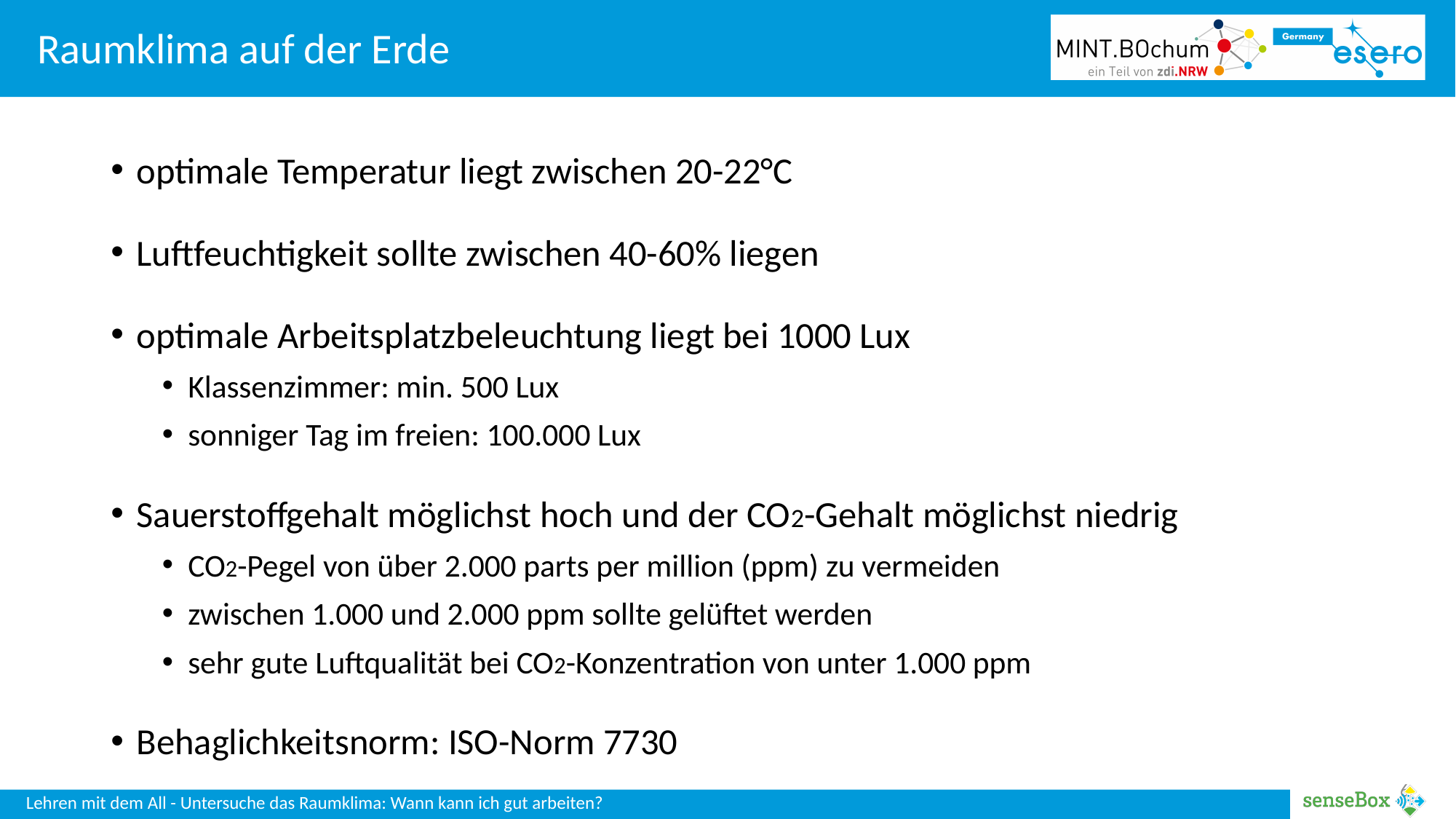

# Raumklima auf der Erde
optimale Temperatur liegt zwischen 20-22°C
Luftfeuchtigkeit sollte zwischen 40-60% liegen
optimale Arbeitsplatzbeleuchtung liegt bei 1000 Lux
Klassenzimmer: min. 500 Lux
sonniger Tag im freien: 100.000 Lux
Sauerstoffgehalt möglichst hoch und der CO2-Gehalt möglichst niedrig
CO2-Pegel von über 2.000 parts per million (ppm) zu vermeiden
zwischen 1.000 und 2.000 ppm sollte gelüftet werden
sehr gute Luftqualität bei CO2-Konzentration von unter 1.000 ppm
Behaglichkeitsnorm: ISO-Norm 7730